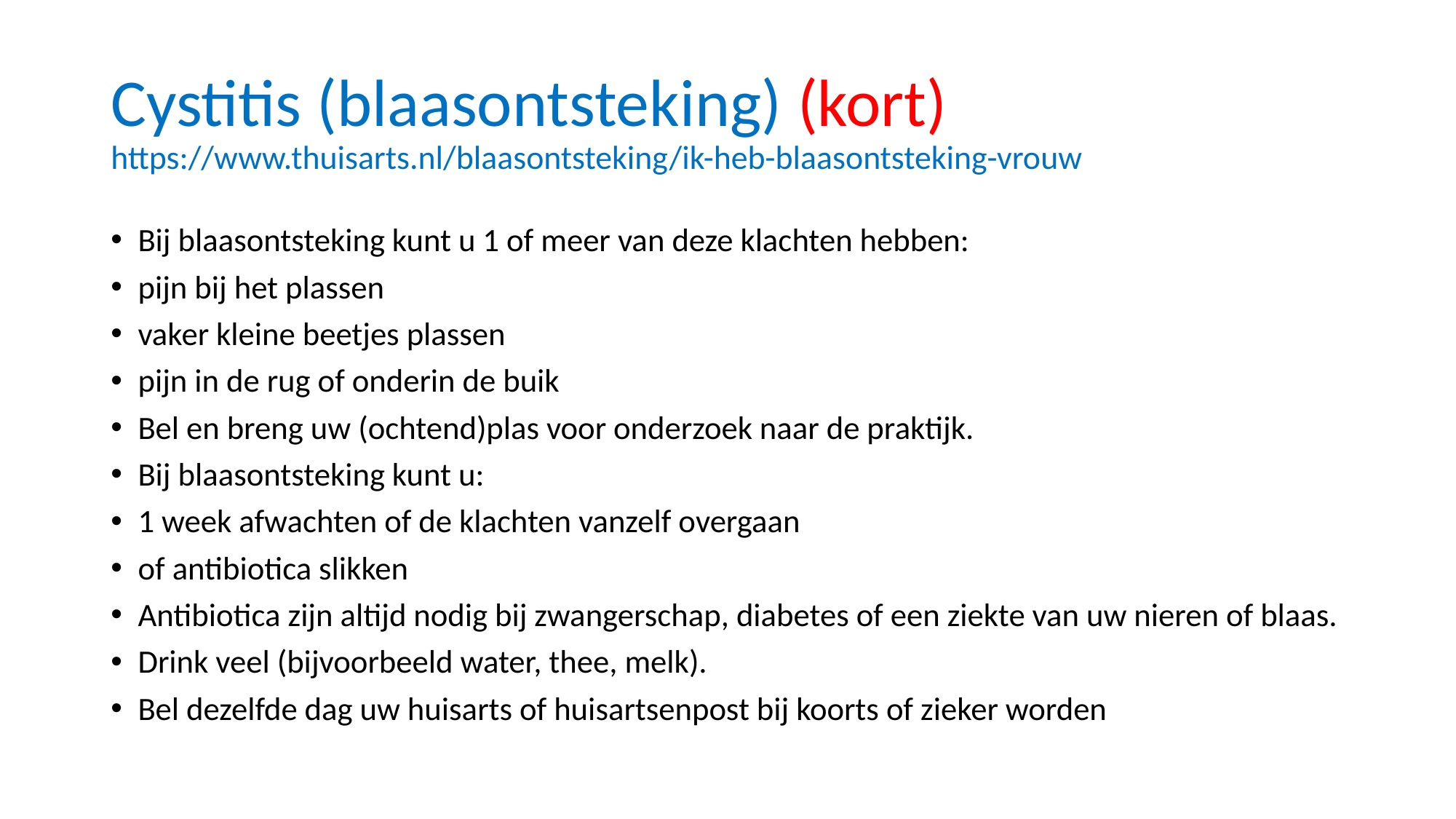

# Cystitis (blaasontsteking) (kort) https://www.thuisarts.nl/blaasontsteking/ik-heb-blaasontsteking-vrouw
Bij blaasontsteking kunt u 1 of meer van deze klachten hebben:
pijn bij het plassen
vaker kleine beetjes plassen
pijn in de rug of onderin de buik
Bel en breng uw (ochtend)plas voor onderzoek naar de praktijk.
Bij blaasontsteking kunt u:
1 week afwachten of de klachten vanzelf overgaan
of antibiotica slikken
Antibiotica zijn altijd nodig bij zwangerschap, diabetes of een ziekte van uw nieren of blaas.
Drink veel (bijvoorbeeld water, thee, melk).
Bel dezelfde dag uw huisarts of huisartsenpost bij koorts of zieker worden